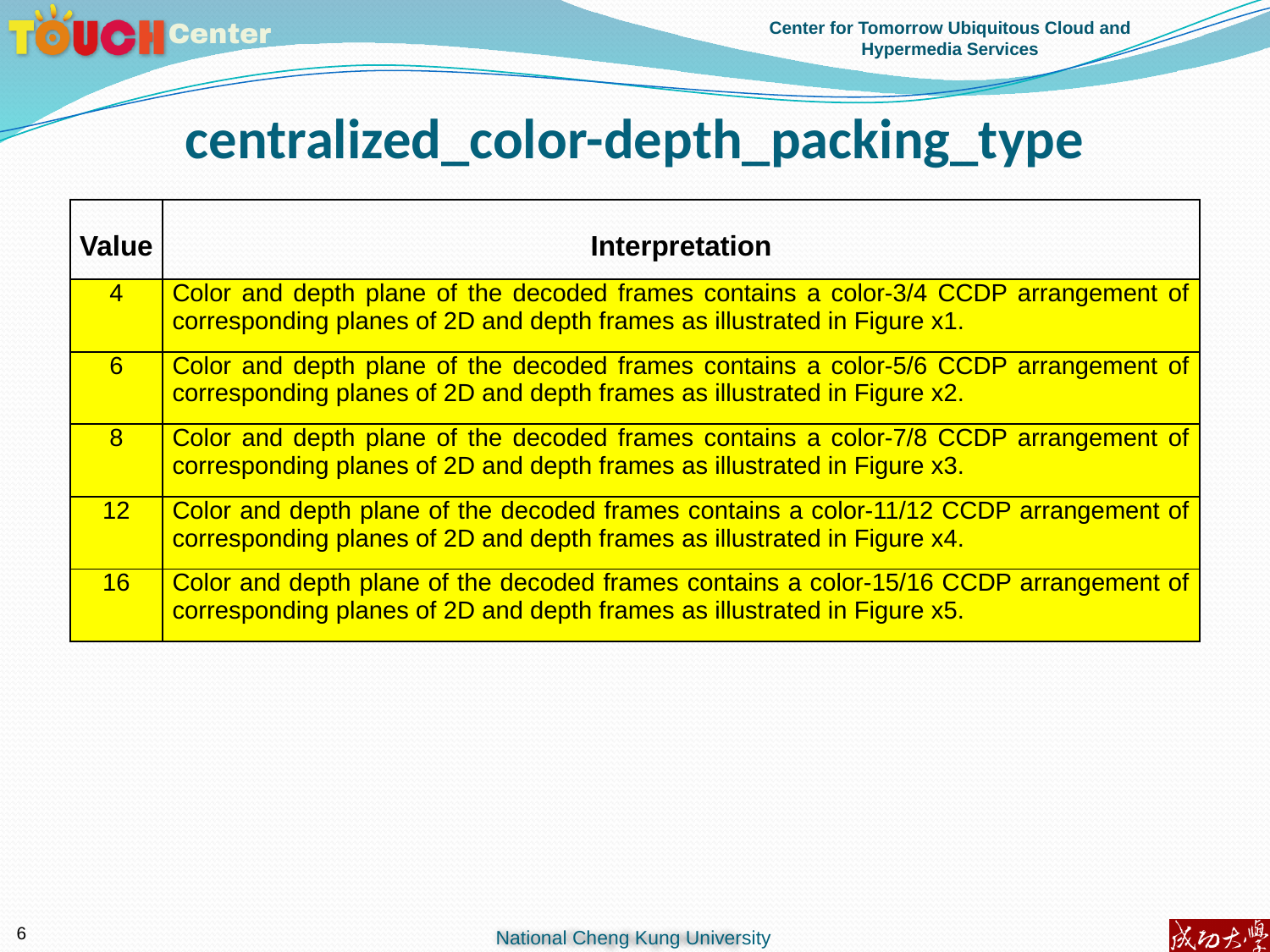

# centralized_color-depth_packing_type
| Value | Interpretation |
| --- | --- |
| 4 | Color and depth plane of the decoded frames contains a color-3/4 CCDP arrangement of corresponding planes of 2D and depth frames as illustrated in Figure x1. |
| 6 | Color and depth plane of the decoded frames contains a color-5/6 CCDP arrangement of corresponding planes of 2D and depth frames as illustrated in Figure x2. |
| 8 | Color and depth plane of the decoded frames contains a color-7/8 CCDP arrangement of corresponding planes of 2D and depth frames as illustrated in Figure x3. |
| 12 | Color and depth plane of the decoded frames contains a color-11/12 CCDP arrangement of corresponding planes of 2D and depth frames as illustrated in Figure x4. |
| 16 | Color and depth plane of the decoded frames contains a color-15/16 CCDP arrangement of corresponding planes of 2D and depth frames as illustrated in Figure x5. |